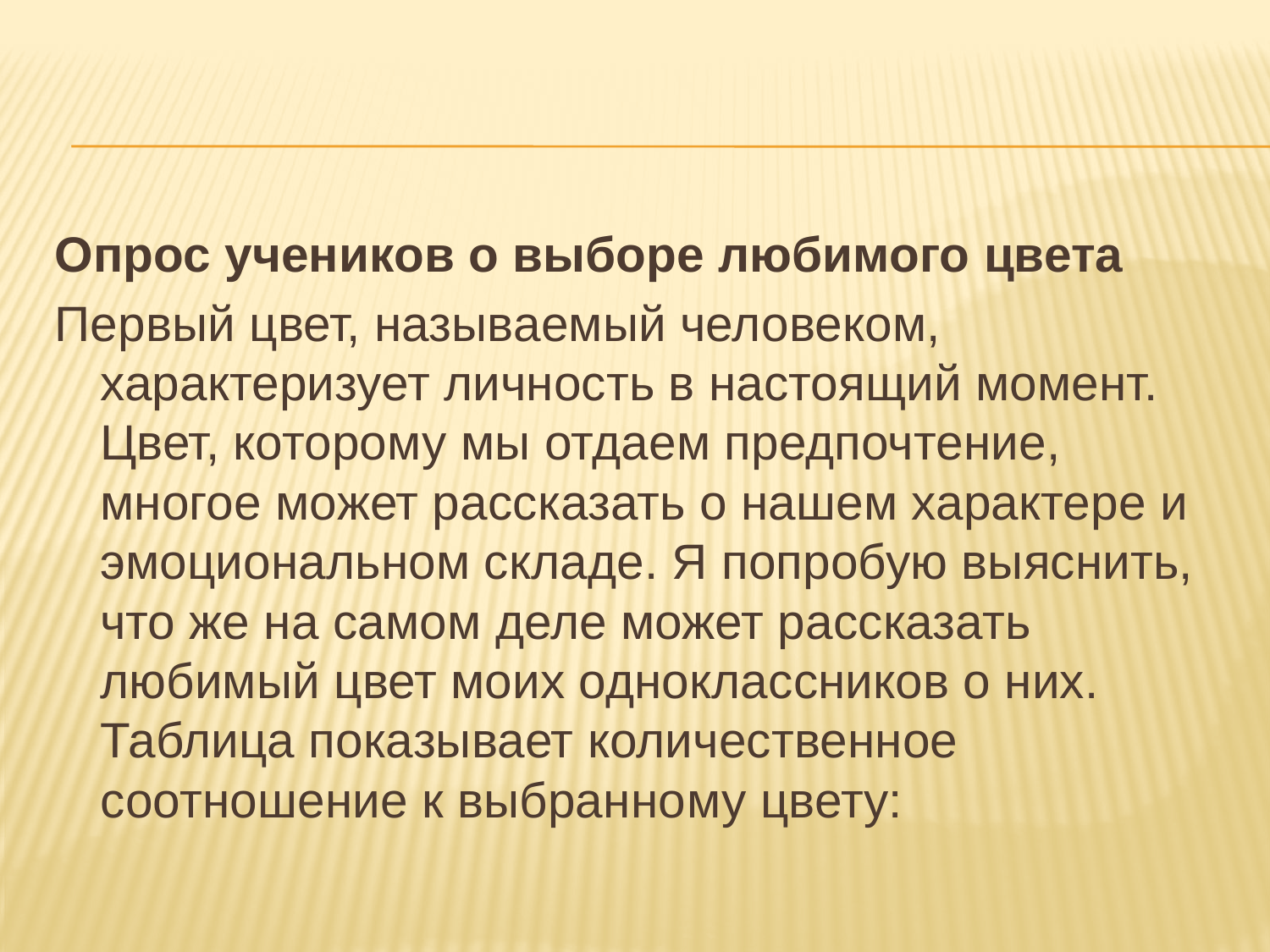

#
Опрос учеников о выборе любимого цвета
Первый цвет, называемый человеком, характеризует личность в настоящий момент. Цвет, которому мы отдаем предпочтение, многое может рассказать о нашем характере и эмоциональном складе. Я попробую выяснить, что же на самом деле может рассказать любимый цвет моих одноклассников о них. Таблица показывает количественное соотношение к выбранно­му цвету: